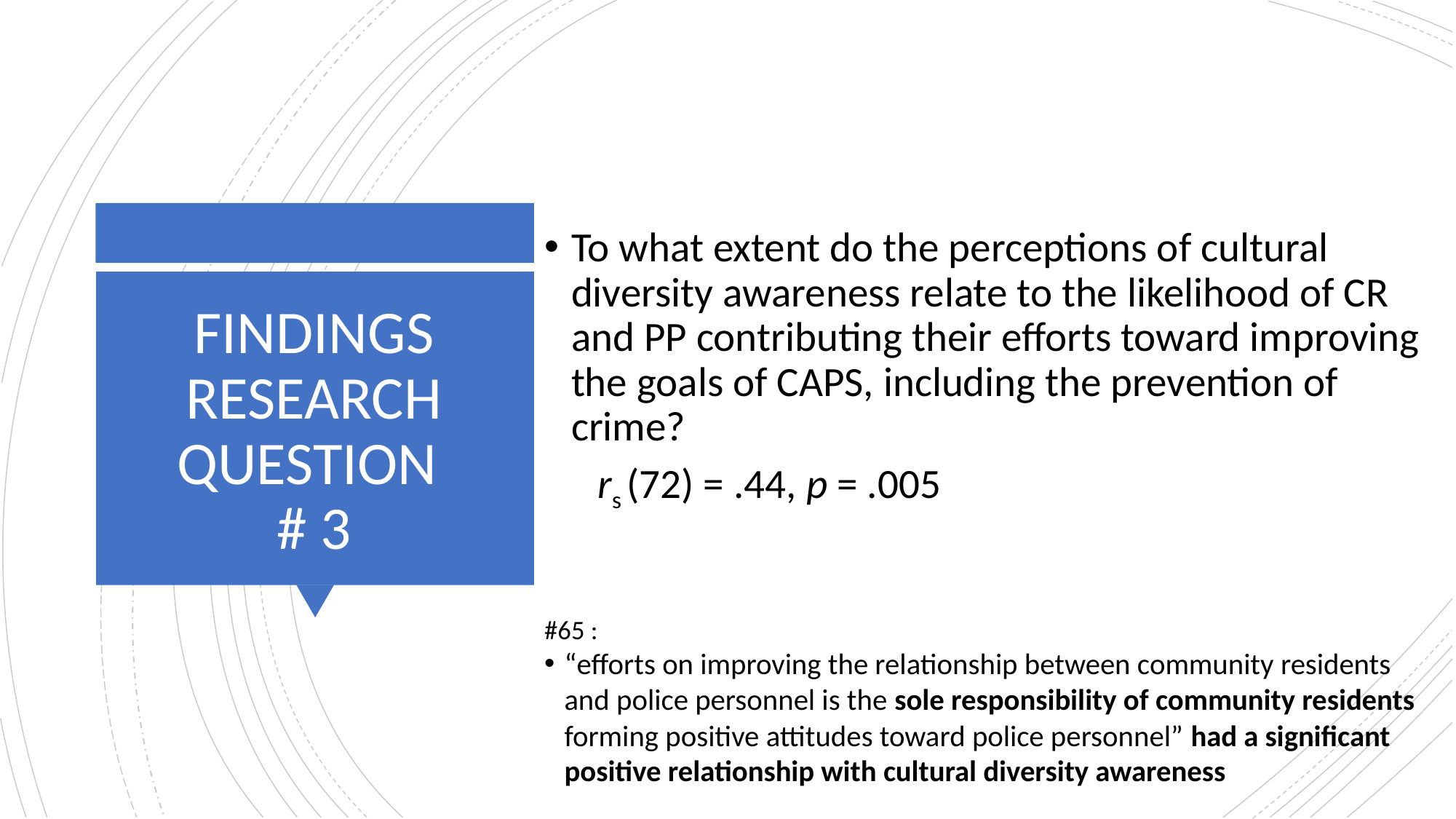

To what extent do the perceptions of cultural diversity awareness relate to the likelihood of CR and PP contributing their efforts toward improving the goals of CAPS, including the prevention of crime?
	rs (72) = .44, p = .005

#65 :
“efforts on improving the relationship between community residents and police personnel is the sole responsibility of community residents forming positive attitudes toward police personnel” had a significant positive relationship with cultural diversity awareness

# FINDINGS RESEARCH QUESTION # 3